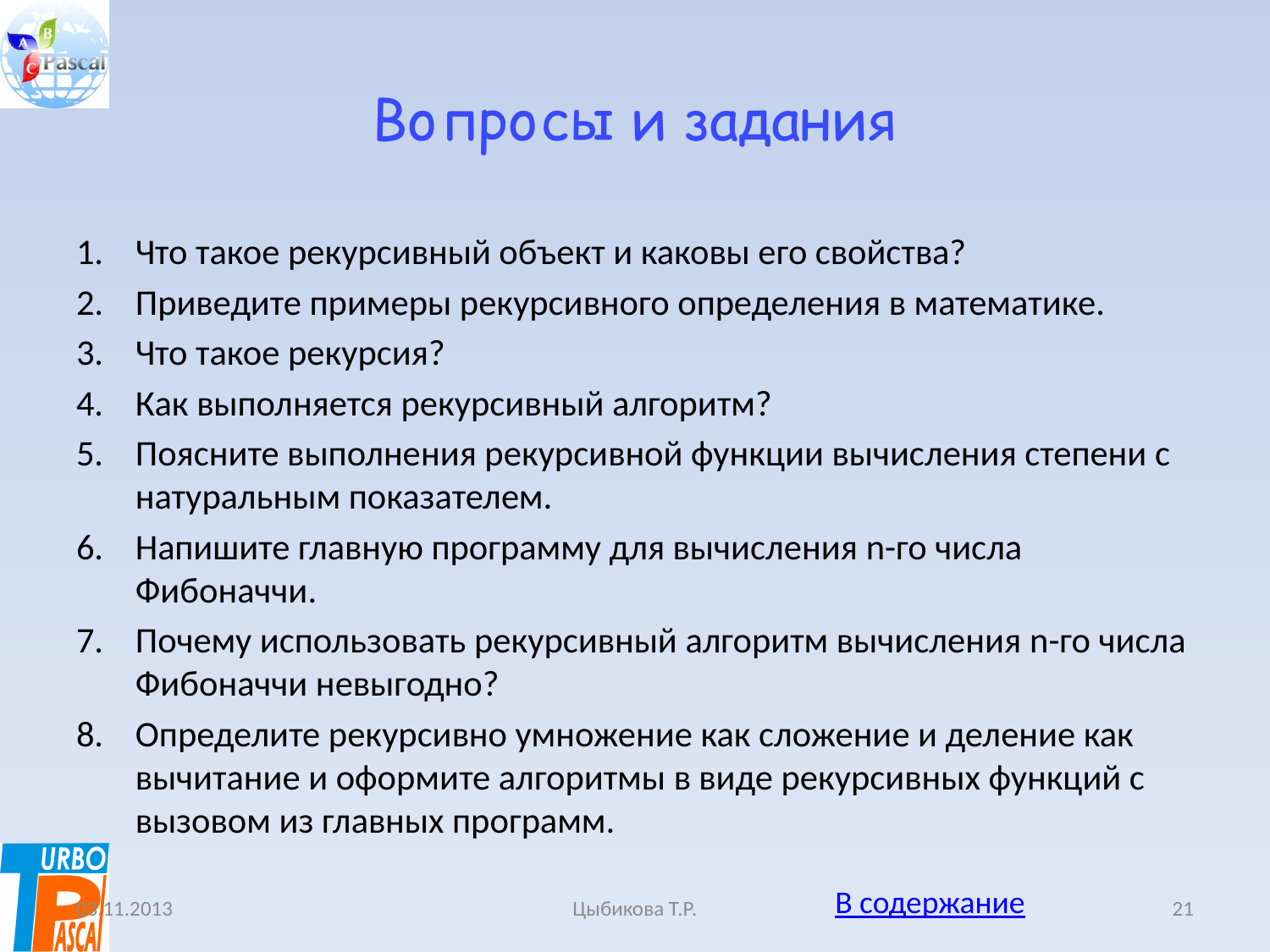

# Вопросы и задания
Что такое рекурсивный объект и каковы его свойства?
Приведите примеры рекурсивного определения в математике.
Что такое рекурсия?
Как выполняется рекурсивный алгоритм?
Поясните выполнения рекурсивной функции вычисления степени с натуральным показателем.
Напишите главную программу для вычисления n-го числа Фибоначчи.
Почему использовать рекурсивный алгоритм вычисления n-го числа Фибоначчи невыгодно?
Определите рекурсивно умножение как сложение и деление как вычитание и оформите алгоритмы в виде рекурсивных функций с вызовом из главных программ.

В содержание
03.11.2013
Цыбикова Т.Р.
21